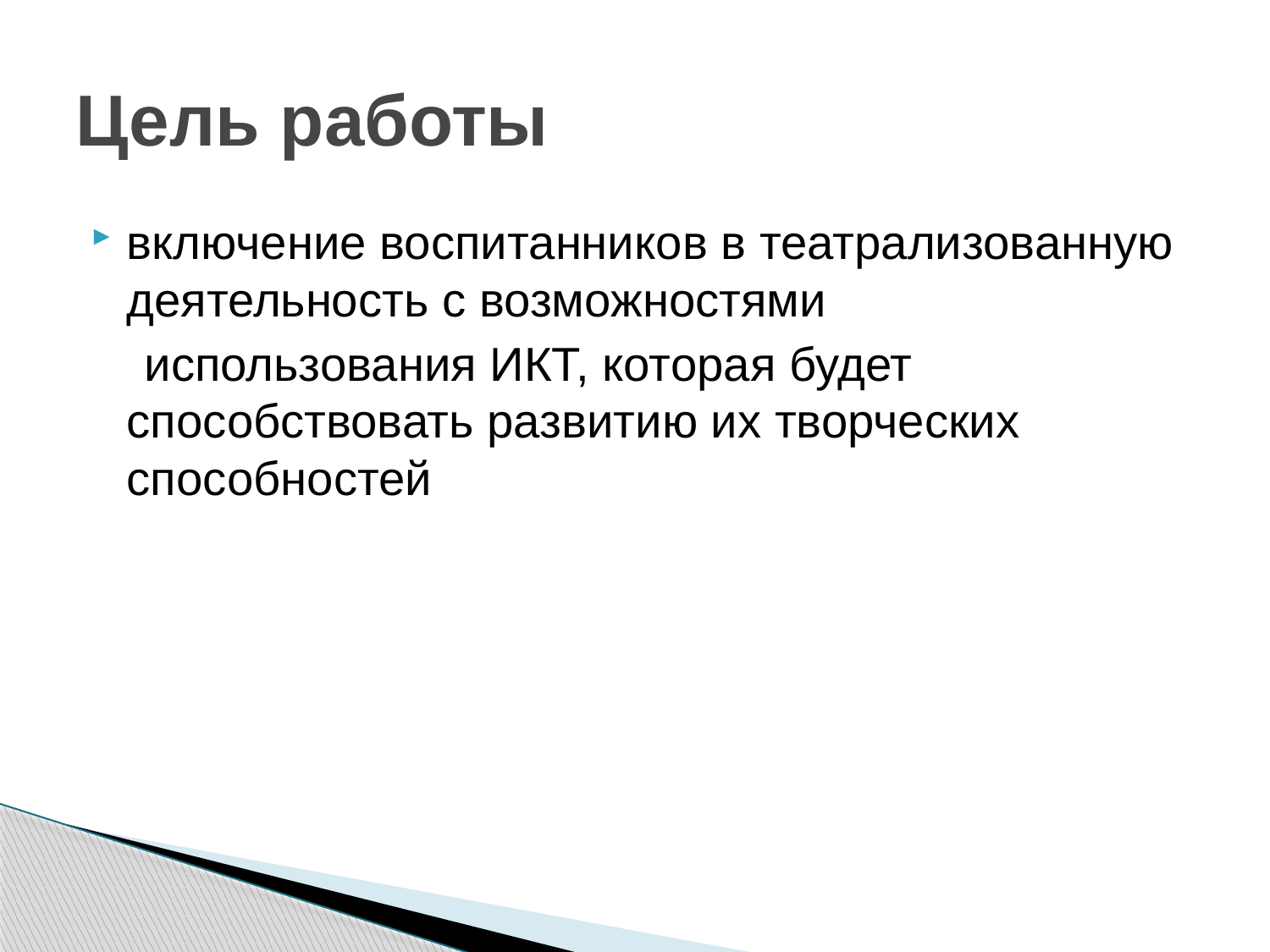

# Цель работы
включение воспитанников в театрализованную деятельность с возможностями
    использования ИКТ, которая будет способствовать развитию их творческих способностей